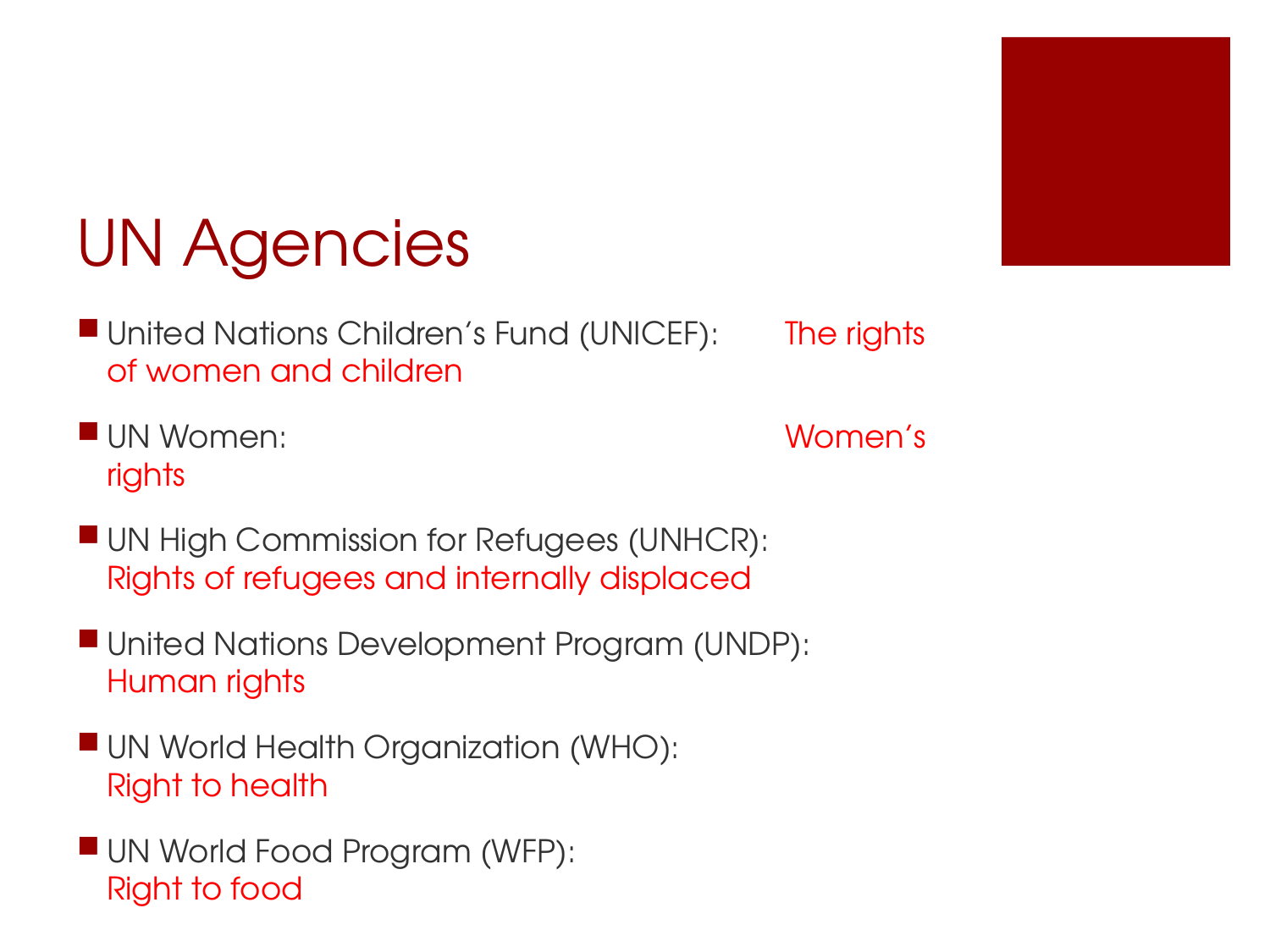

# UN Agencies
United Nations Children’s Fund (UNICEF): 		The rights of women and children
UN Women:                                                        	Women’s rights
UN High Commission for Refugees (UNHCR):       	Rights of refugees and internally displaced
United Nations Development Program (UNDP): 	Human rights
UN World Health Organization (WHO):                  	Right to health
UN World Food Program (WFP):                             	Right to food